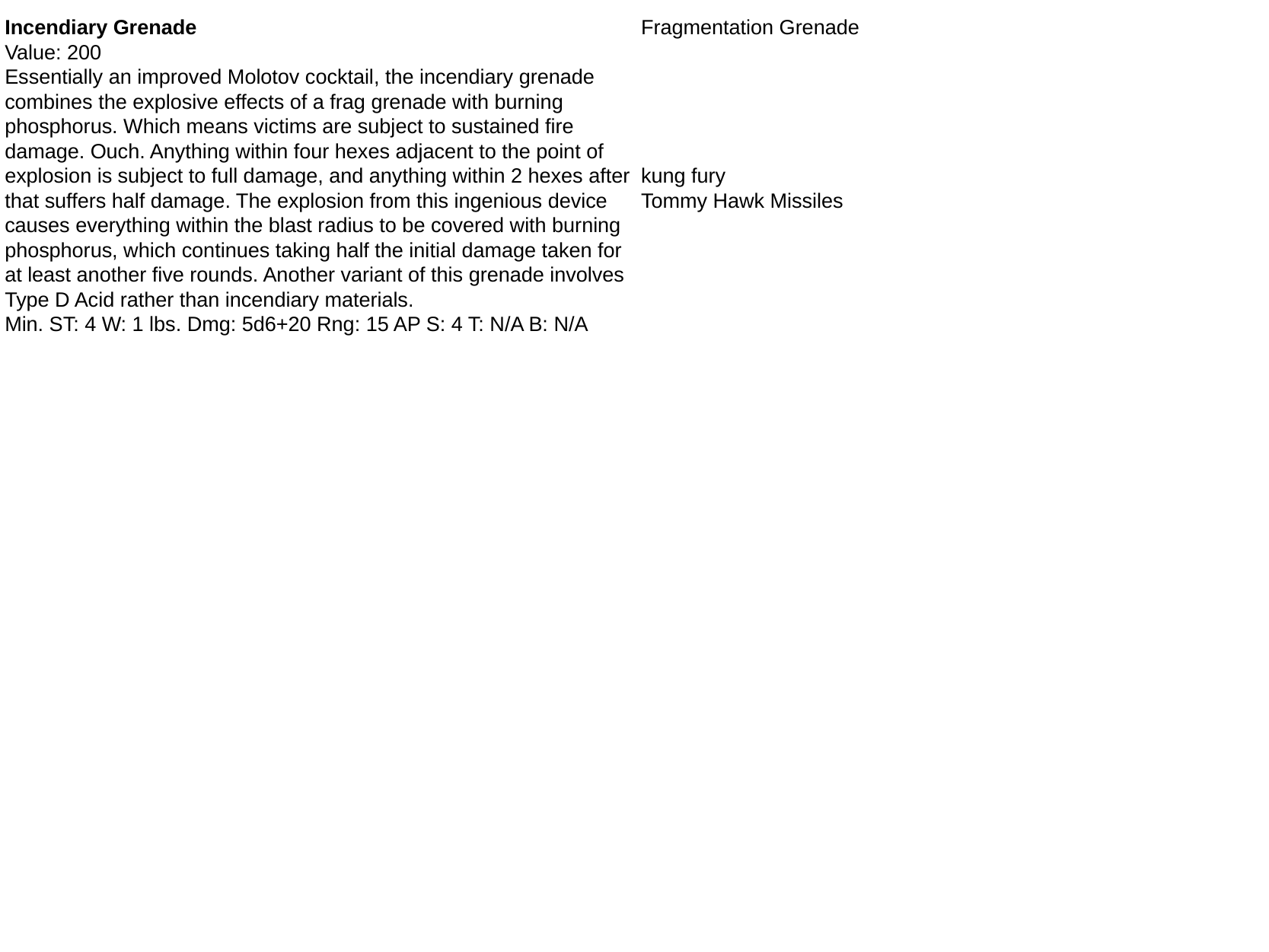

Fragmentation Grenade

kung fury
Tommy Hawk Missiles

Incendiary Grenade
Value: 200
Essentially an improved Molotov cocktail, the incendiary grenade combines the explosive effects of a frag grenade with burning phosphorus. Which means victims are subject to sustained fire damage. Ouch. Anything within four hexes adjacent to the point of explosion is subject to full damage, and anything within 2 hexes after that suffers half damage. The explosion from this ingenious device causes everything within the blast radius to be covered with burning phosphorus, which continues taking half the initial damage taken for at least another five rounds. Another variant of this grenade involves Type D Acid rather than incendiary materials.
Min. ST: 4 W: 1 lbs. Dmg: 5d6+20 Rng: 15 AP S: 4 T: N/A B: N/A